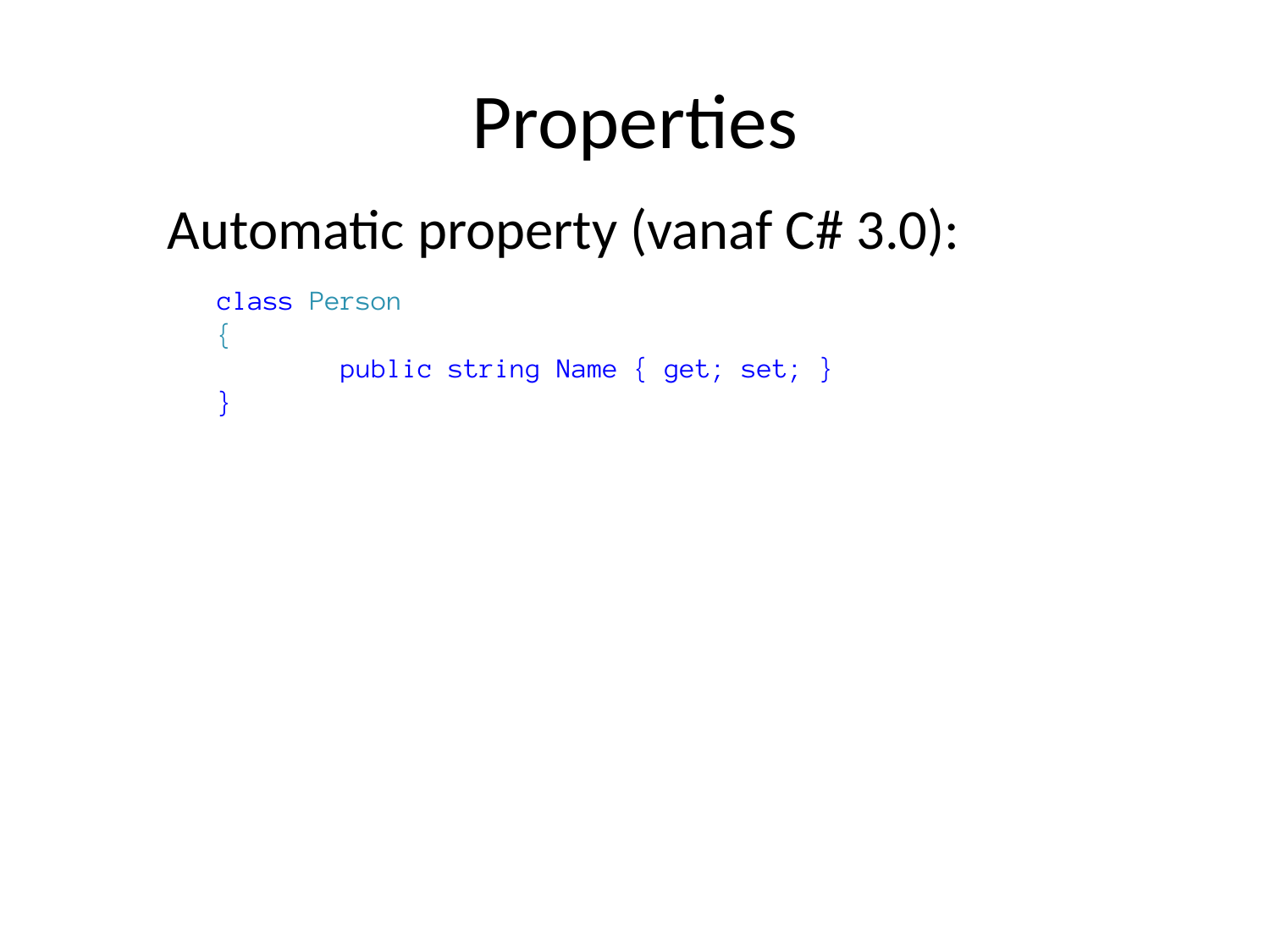

# Properties
Automatic property (vanaf C# 3.0):
class Person
{
        public string Name { get; set; }
}